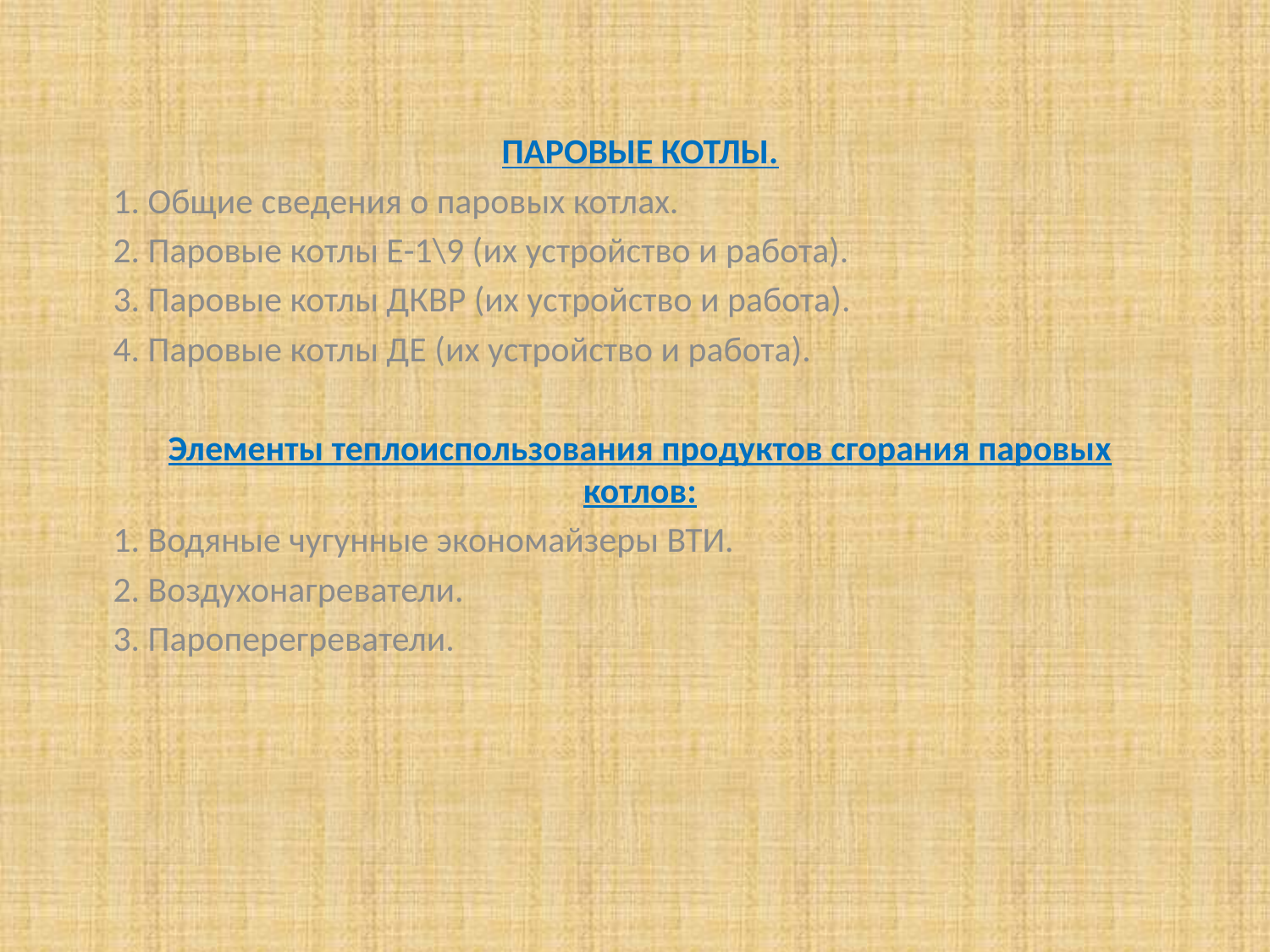

ПАРОВЫЕ КОТЛЫ.
1. Общие сведения о паровых котлах.
2. Паровые котлы Е-1\9 (их устройство и работа).
3. Паровые котлы ДКВР (их устройство и работа).
4. Паровые котлы ДЕ (их устройство и работа).

Элементы теплоиспользования продуктов сгорания паровых котлов:
1. Водяные чугунные экономайзеры ВТИ.
2. Воздухонагреватели.
3. Пароперегреватели.

#